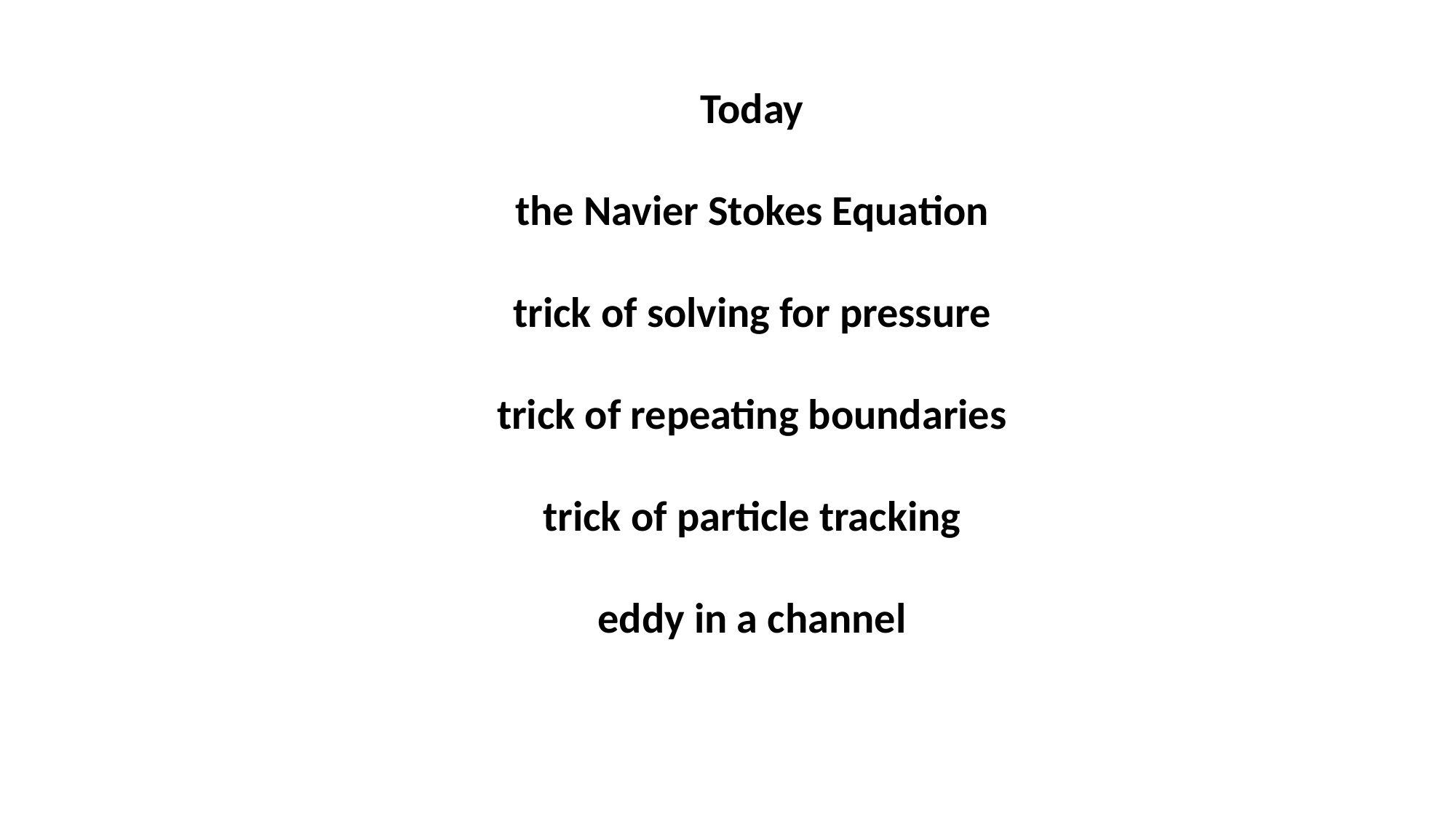

Today

the Navier Stokes Equation

trick of solving for pressure

trick of repeating boundaries

trick of particle tracking

eddy in a channel